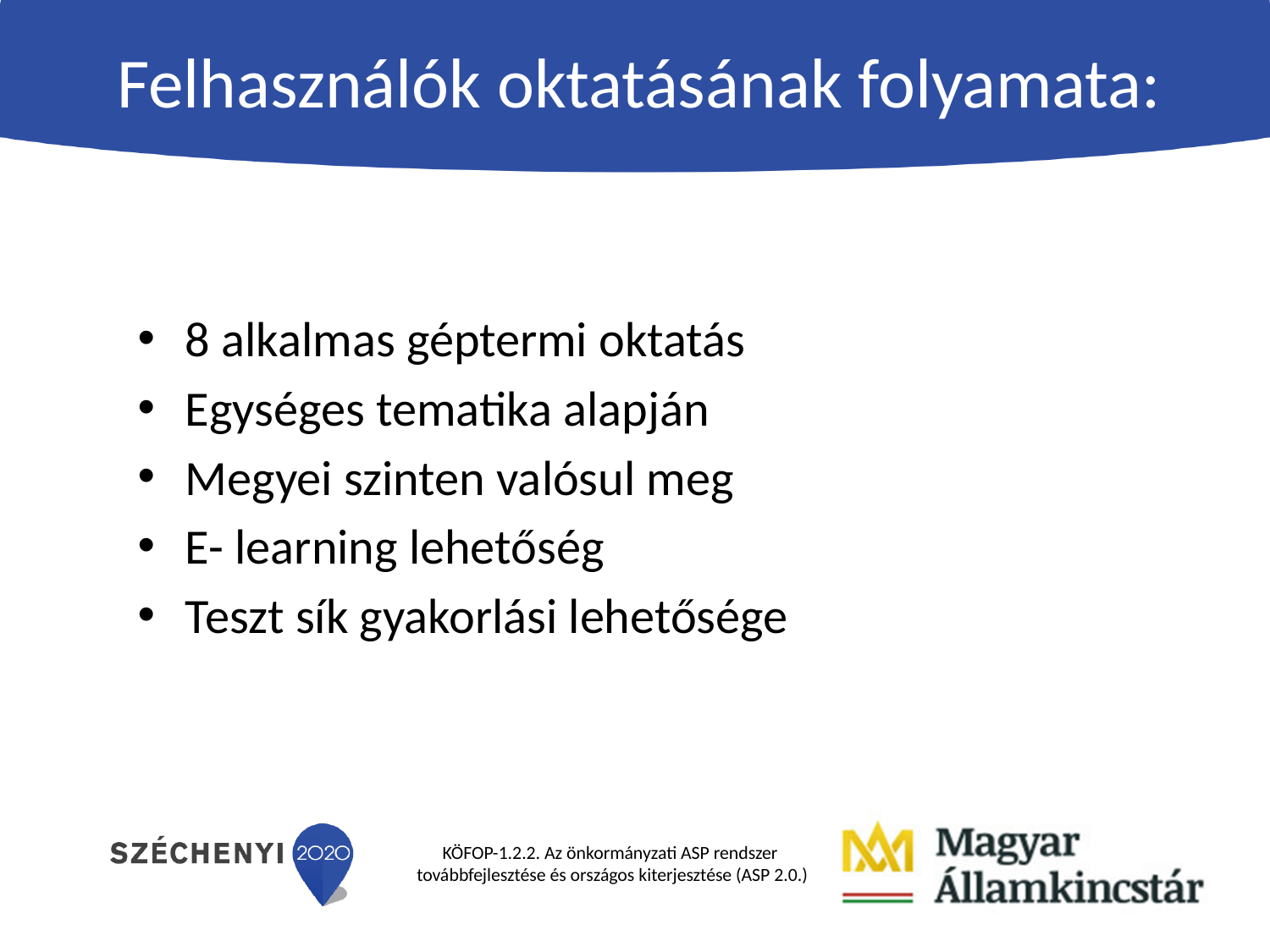

# Felhasználók oktatásának folyamata:

8 alkalmas géptermi oktatás
Egységes tematika alapján
Megyei szinten valósul meg
E- learning lehetőség
Teszt sík gyakorlási lehetősége